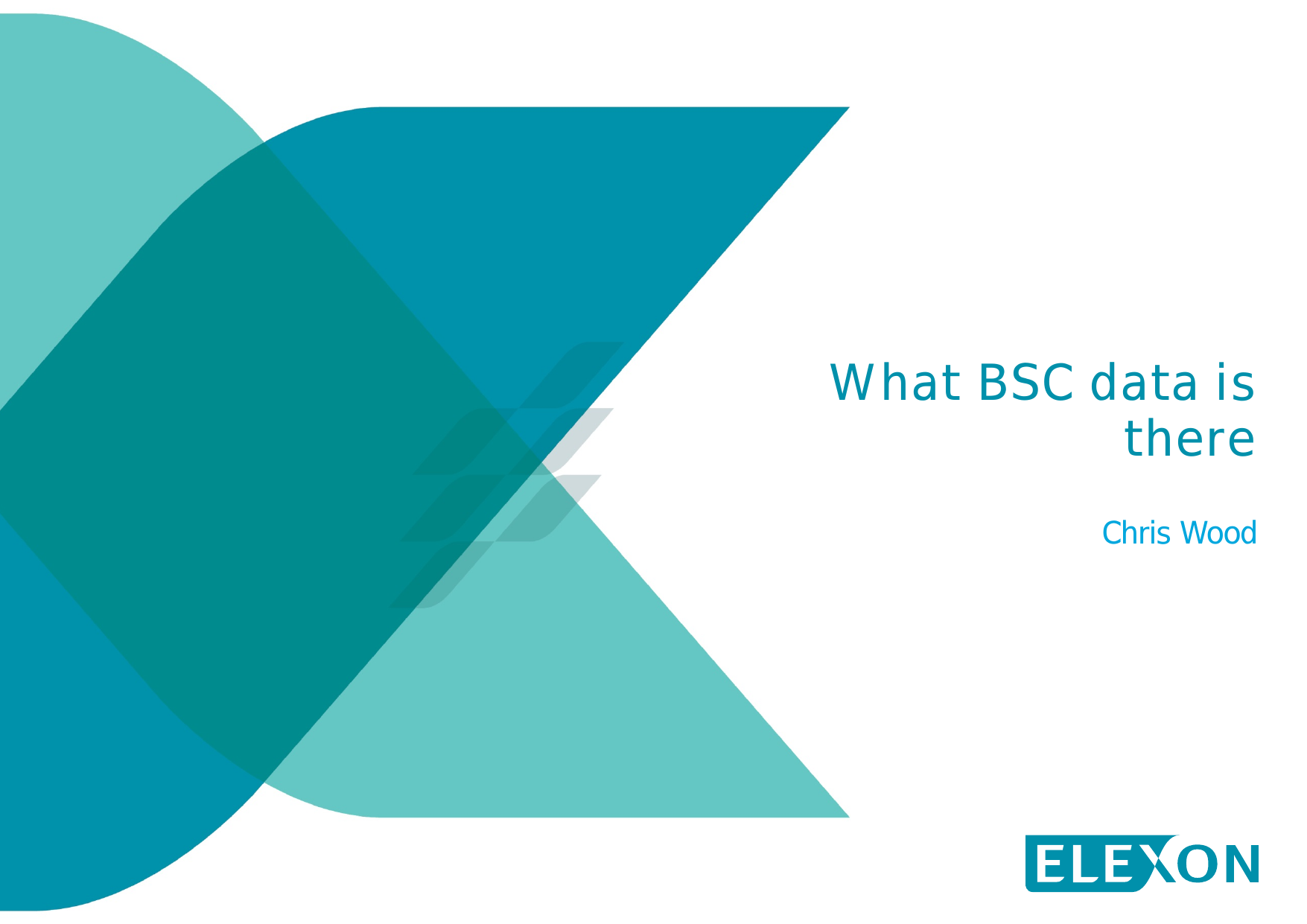

# What BSC data is there
Chris Wood